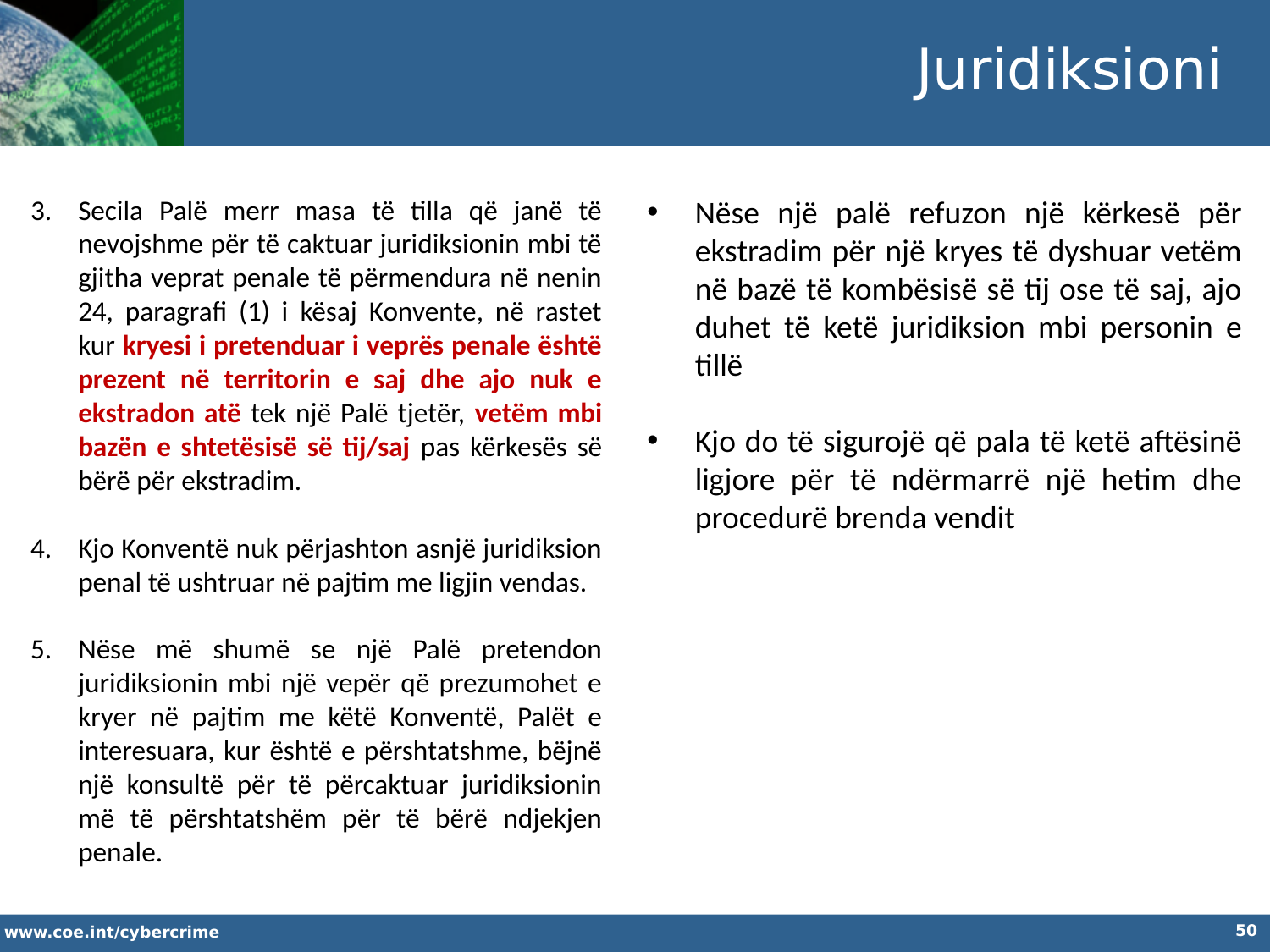

Juridiksioni
Secila Palë merr masa të tilla që janë të nevojshme për të caktuar juridiksionin mbi të gjitha veprat penale të përmendura në nenin 24, paragrafi (1) i kësaj Konvente, në rastet kur kryesi i pretenduar i veprës penale është prezent në territorin e saj dhe ajo nuk e ekstradon atë tek një Palë tjetër, vetëm mbi bazën e shtetësisë së tij/saj pas kërkesës së bërë për ekstradim.

Kjo Konventë nuk përjashton asnjë juridiksion penal të ushtruar në pajtim me ligjin vendas.

Nëse më shumë se një Palë pretendon juridiksionin mbi një vepër që prezumohet e kryer në pajtim me këtë Konventë, Palët e interesuara, kur është e përshtatshme, bëjnë një konsultë për të përcaktuar juridiksionin më të përshtatshëm për të bërë ndjekjen penale.
Nëse një palë refuzon një kërkesë për ekstradim për një kryes të dyshuar vetëm në bazë të kombësisë së tij ose të saj, ajo duhet të ketë juridiksion mbi personin e tillë

Kjo do të sigurojë që pala të ketë aftësinë ligjore për të ndërmarrë një hetim dhe procedurë brenda vendit